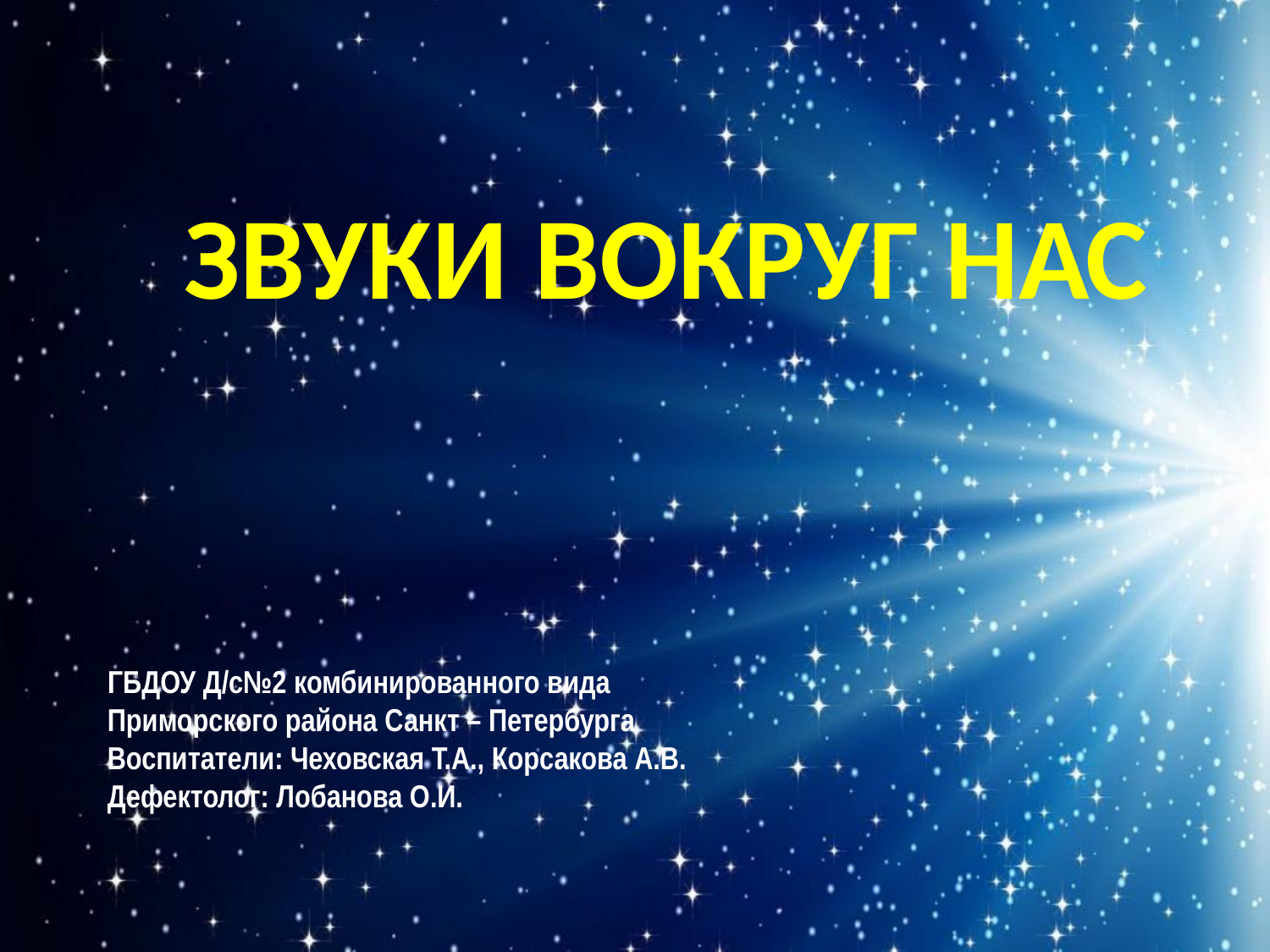

ЗВУКИ ВОКРУГ НАС
ГБДОУ Д/с№2 комбинированного вида
Приморского района Санкт – Петербурга
Воспитатели: Чеховская Т.А., Корсакова А.В.
Дефектолог: Лобанова О.И.